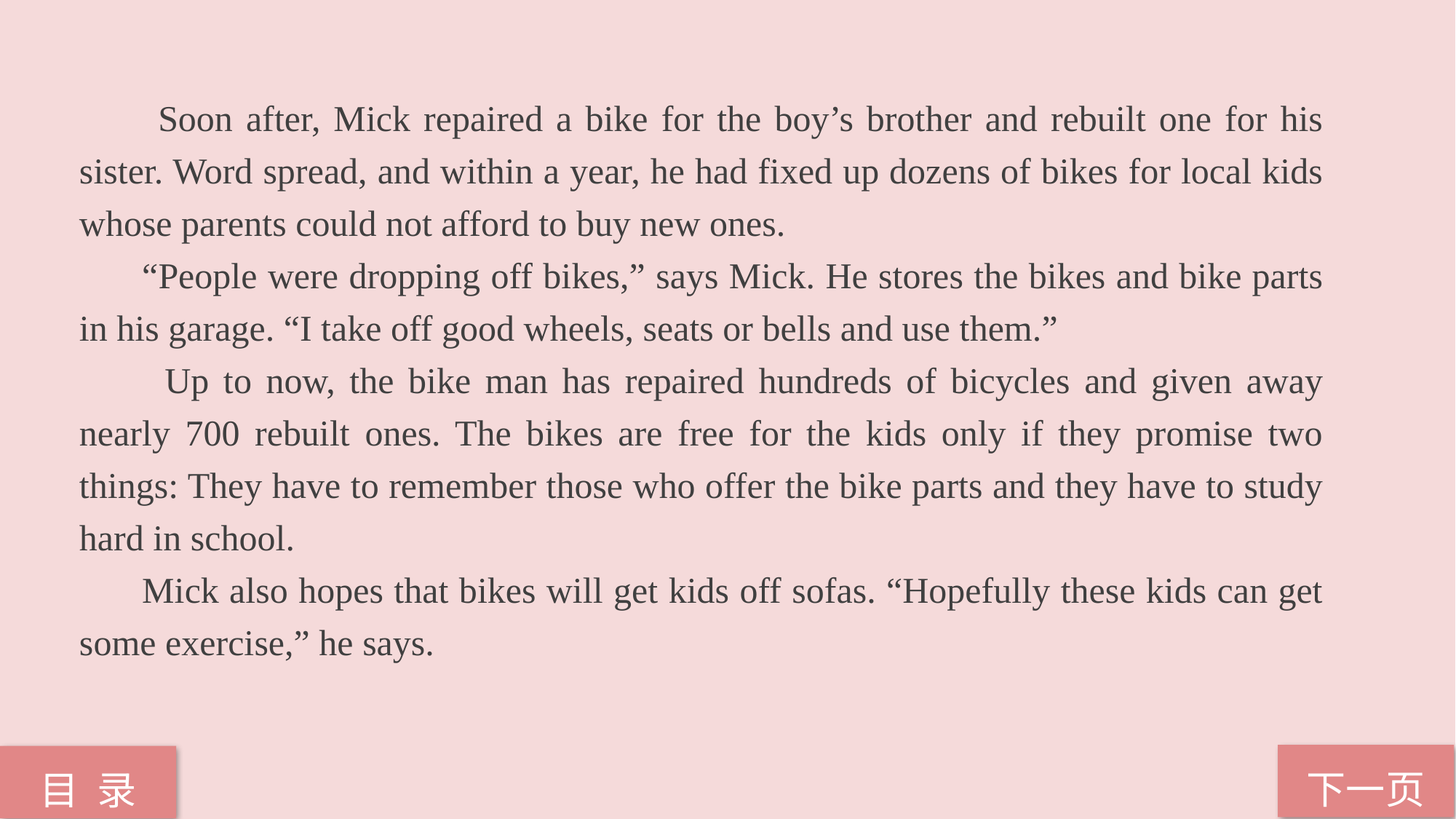

Soon after, Mick repaired a bike for the boy’s brother and rebuilt one for his sister. Word spread, and within a year, he had fixed up dozens of bikes for local kids whose parents could not afford to buy new ones.
      “People were dropping off bikes,” says Mick. He stores the bikes and bike parts in his garage. “I take off good wheels, seats or bells and use them.”
      Up to now, the bike man has repaired hundreds of bicycles and given away nearly 700 rebuilt ones. The bikes are free for the kids only if they promise two things: They have to remember those who offer the bike parts and they have to study hard in school.
      Mick also hopes that bikes will get kids off sofas. “Hopefully these kids can get some exercise,” he says.